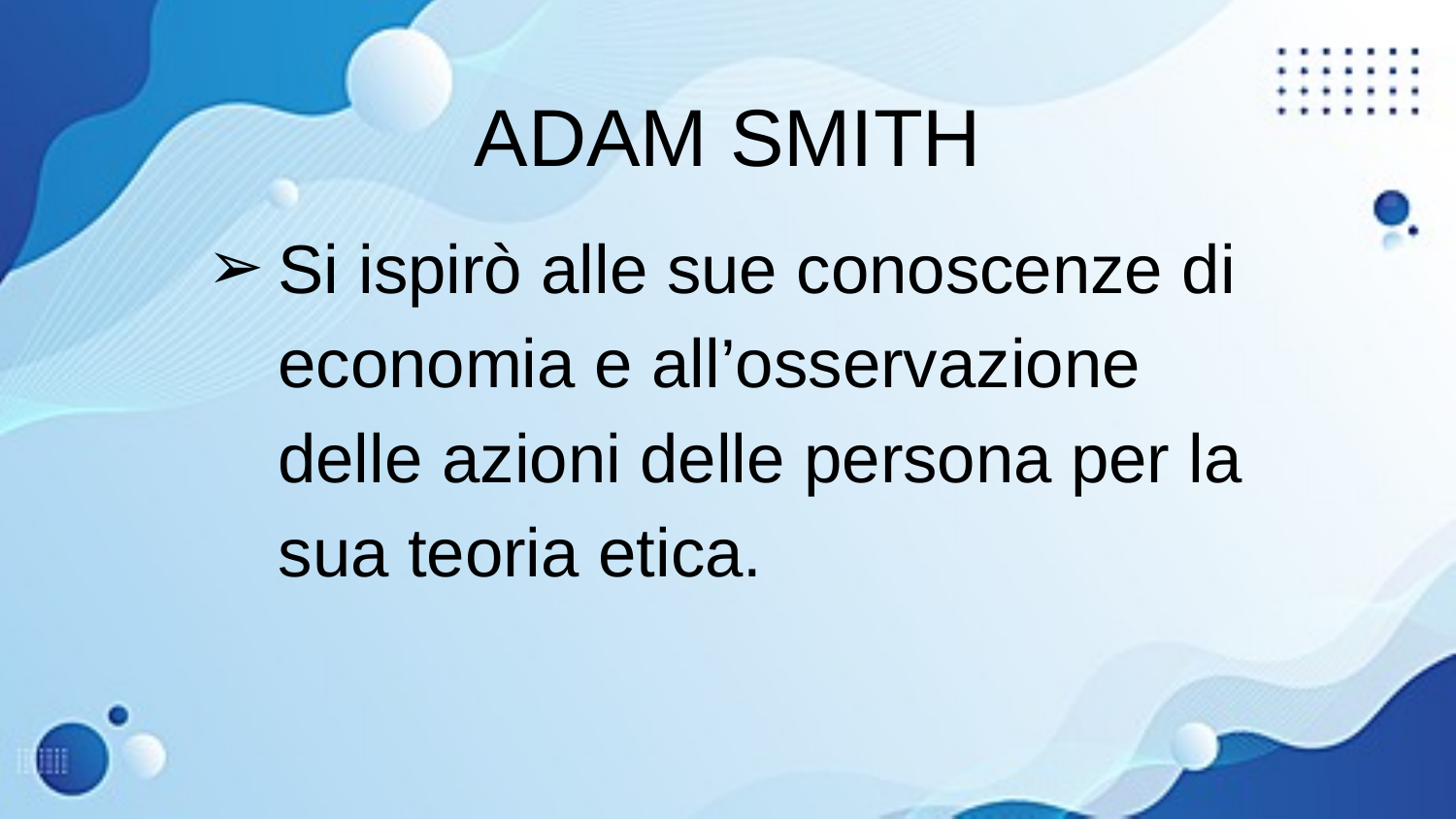

# ADAM SMITH
Si ispirò alle sue conoscenze di economia e all’osservazione delle azioni delle persona per la sua teoria etica.